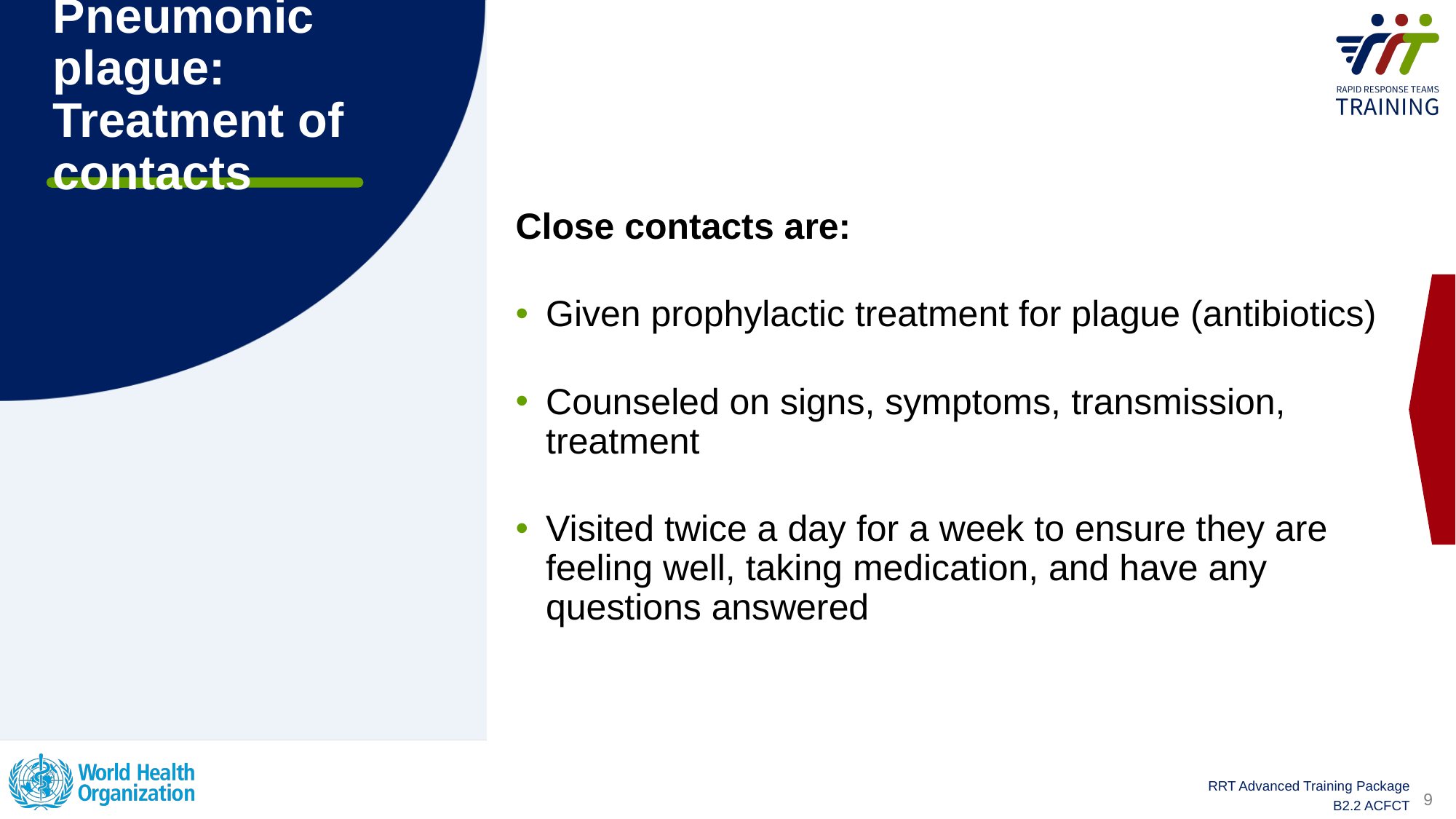

# Pneumonic plague: Treatment of contacts
Close contacts are:

Given prophylactic treatment for plague (antibiotics)

Counseled on signs, symptoms, transmission, treatment

Visited twice a day for a week to ensure they are feeling well, taking medication, and have any questions answered